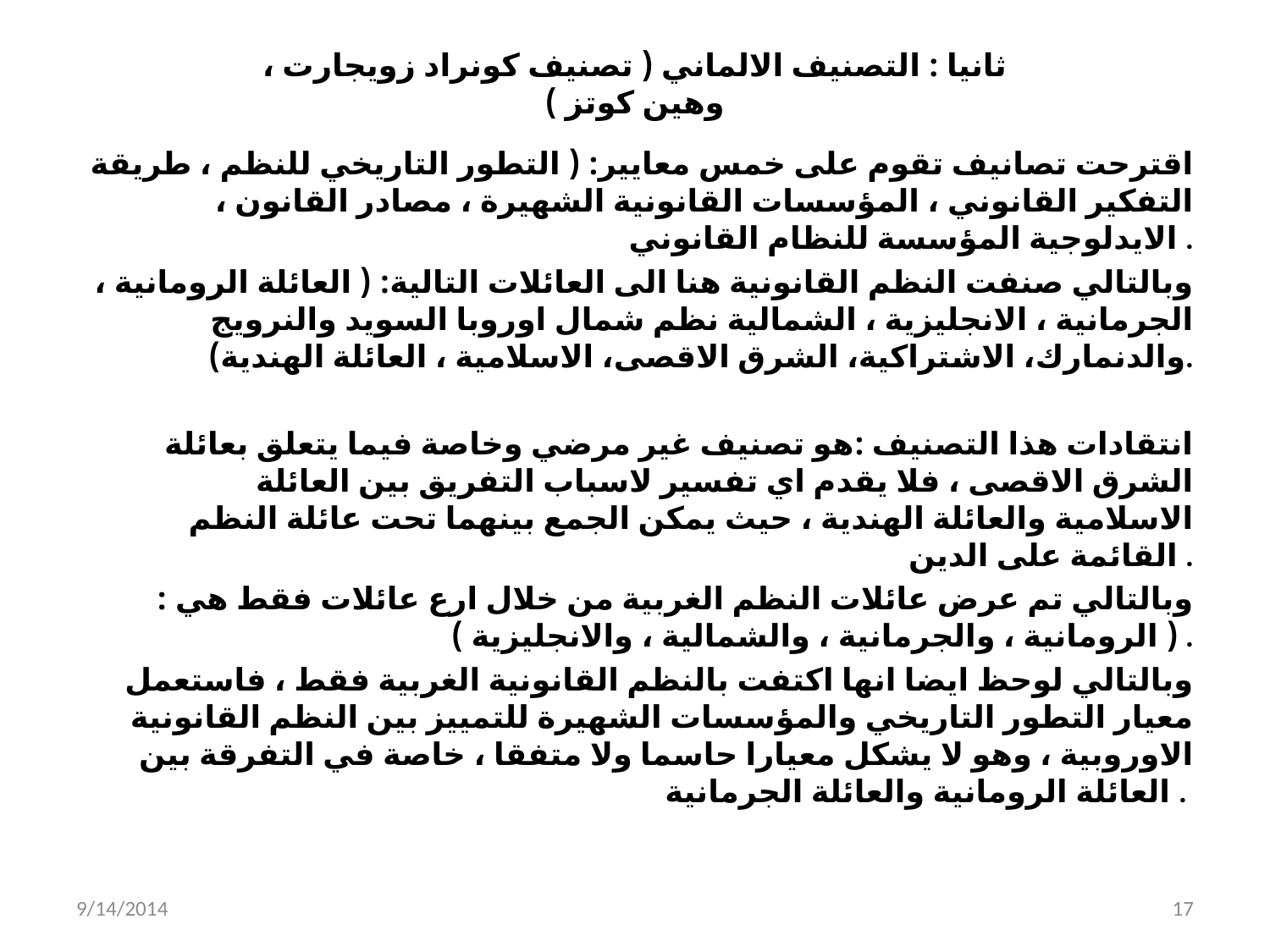

# ثانيا : التصنيف الالماني ( تصنيف كونراد زويجارت ، وهين كوتز )
اقترحت تصانيف تقوم على خمس معايير: ( التطور التاريخي للنظم ، طريقة التفكير القانوني ، المؤسسات القانونية الشهيرة ، مصادر القانون ، الايدلوجية المؤسسة للنظام القانوني .
وبالتالي صنفت النظم القانونية هنا الى العائلات التالية: ( العائلة الرومانية ، الجرمانية ، الانجليزية ، الشمالية نظم شمال اوروبا السويد والنرويج والدنمارك، الاشتراكية، الشرق الاقصى، الاسلامية ، العائلة الهندية).

انتقادات هذا التصنيف :هو تصنيف غير مرضي وخاصة فيما يتعلق بعائلة الشرق الاقصى ، فلا يقدم اي تفسير لاسباب التفريق بين العائلة الاسلامية والعائلة الهندية ، حيث يمكن الجمع بينهما تحت عائلة النظم القائمة على الدين .
وبالتالي تم عرض عائلات النظم الغربية من خلال ارع عائلات فقط هي : ( الرومانية ، والجرمانية ، والشمالية ، والانجليزية ) .
وبالتالي لوحظ ايضا انها اكتفت بالنظم القانونية الغربية فقط ، فاستعمل معيار التطور التاريخي والمؤسسات الشهيرة للتمييز بين النظم القانونية الاوروبية ، وهو لا يشكل معيارا حاسما ولا متفقا ، خاصة في التفرقة بين العائلة الرومانية والعائلة الجرمانية .

9/14/2014
17